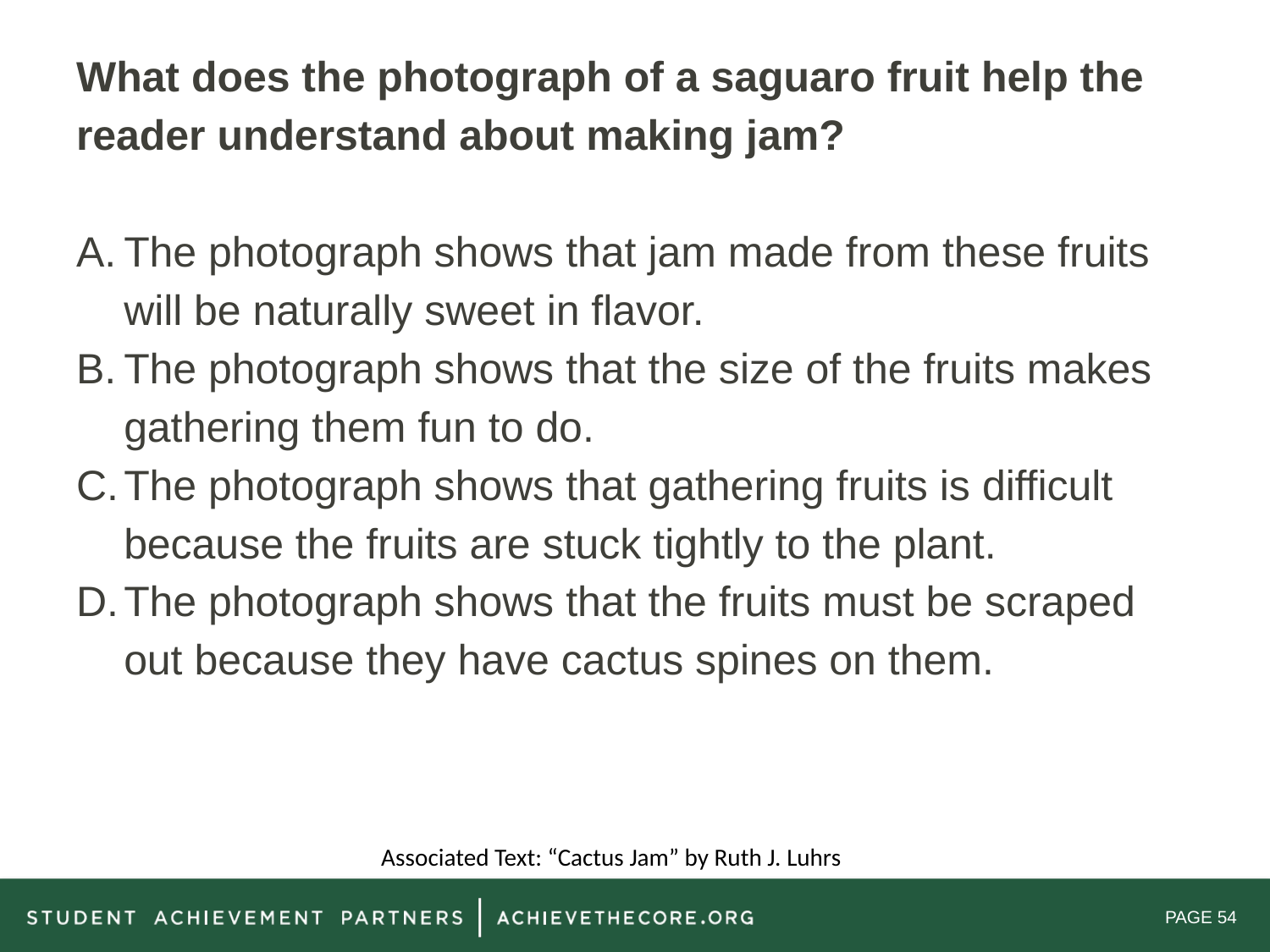

What does the photograph of a saguaro fruit help the reader understand about making jam?

The photograph shows that jam made from these fruits will be naturally sweet in flavor.
The photograph shows that the size of the fruits makes gathering them fun to do.
The photograph shows that gathering fruits is difficult because the fruits are stuck tightly to the plant.
The photograph shows that the fruits must be scraped out because they have cactus spines on them.
Associated Text: “Cactus Jam” by Ruth J. Luhrs